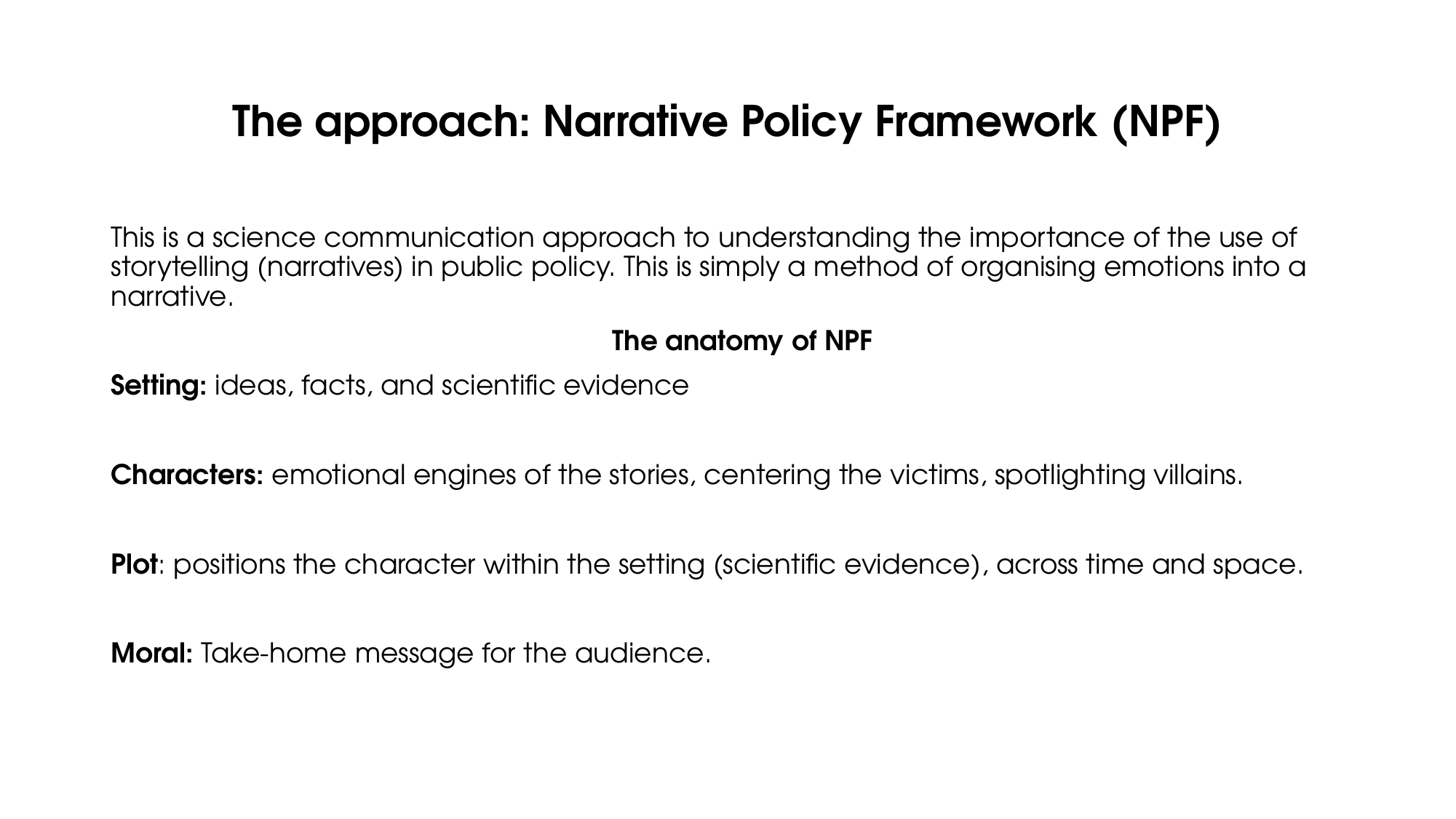

# The approach: Narrative Policy Framework (NPF)
This is a science communication approach to understanding the importance of the use of storytelling (narratives) in public policy. This is simply a method of organising emotions into a narrative.
    The anatomy of NPF
Setting: ideas, facts, and scientific evidence

Characters: emotional engines of the stories, centering the victims, spotlighting villains.

Plot: positions the character within the setting (scientific evidence), across time and space.

Moral: Take-home message for the audience.